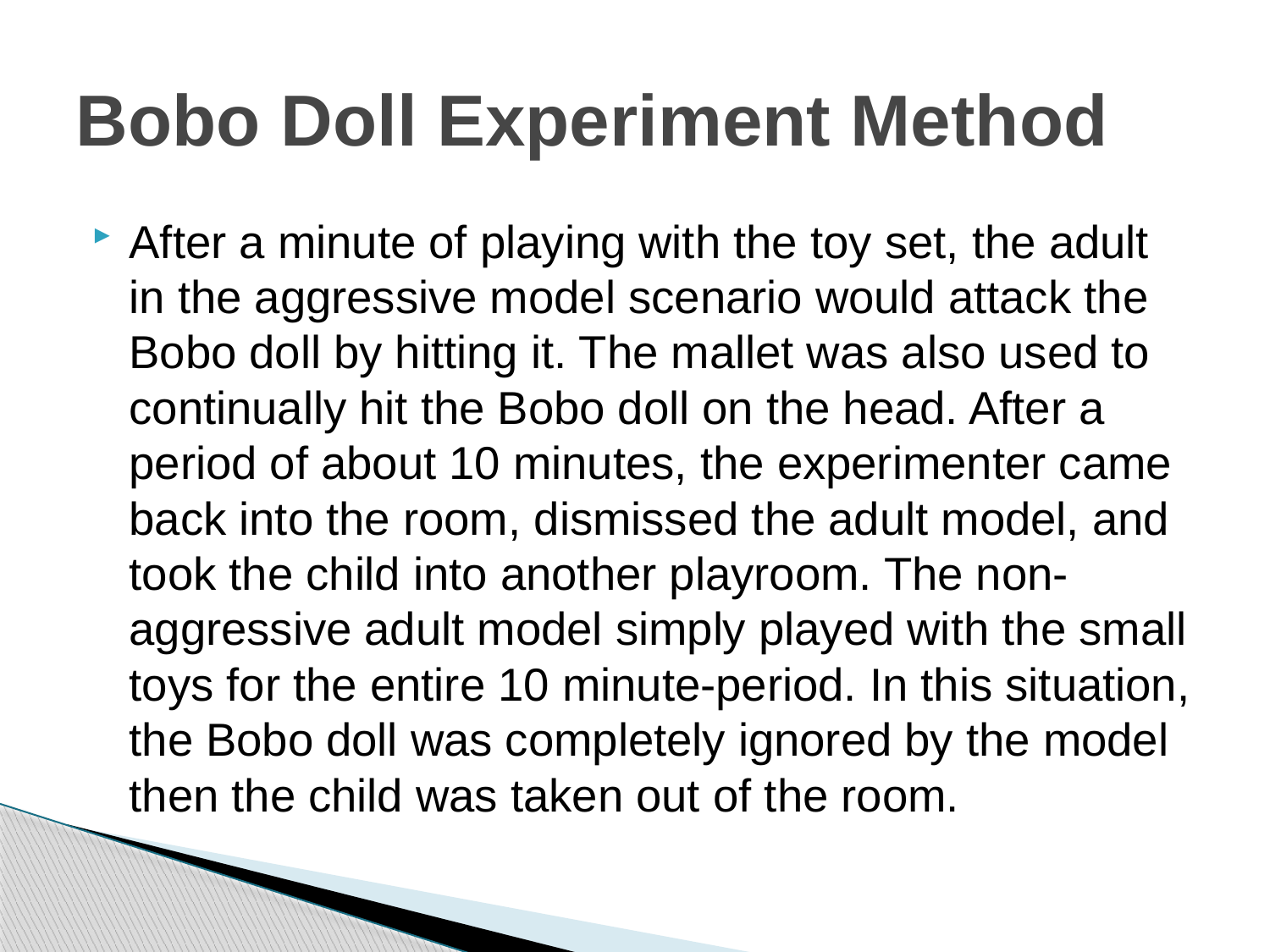

# Bobo Doll Experiment Method
After a minute of playing with the toy set, the adult in the aggressive model scenario would attack the Bobo doll by hitting it. The mallet was also used to continually hit the Bobo doll on the head. After a period of about 10 minutes, the experimenter came back into the room, dismissed the adult model, and took the child into another playroom. The non-aggressive adult model simply played with the small toys for the entire 10 minute-period. In this situation, the Bobo doll was completely ignored by the model then the child was taken out of the room.